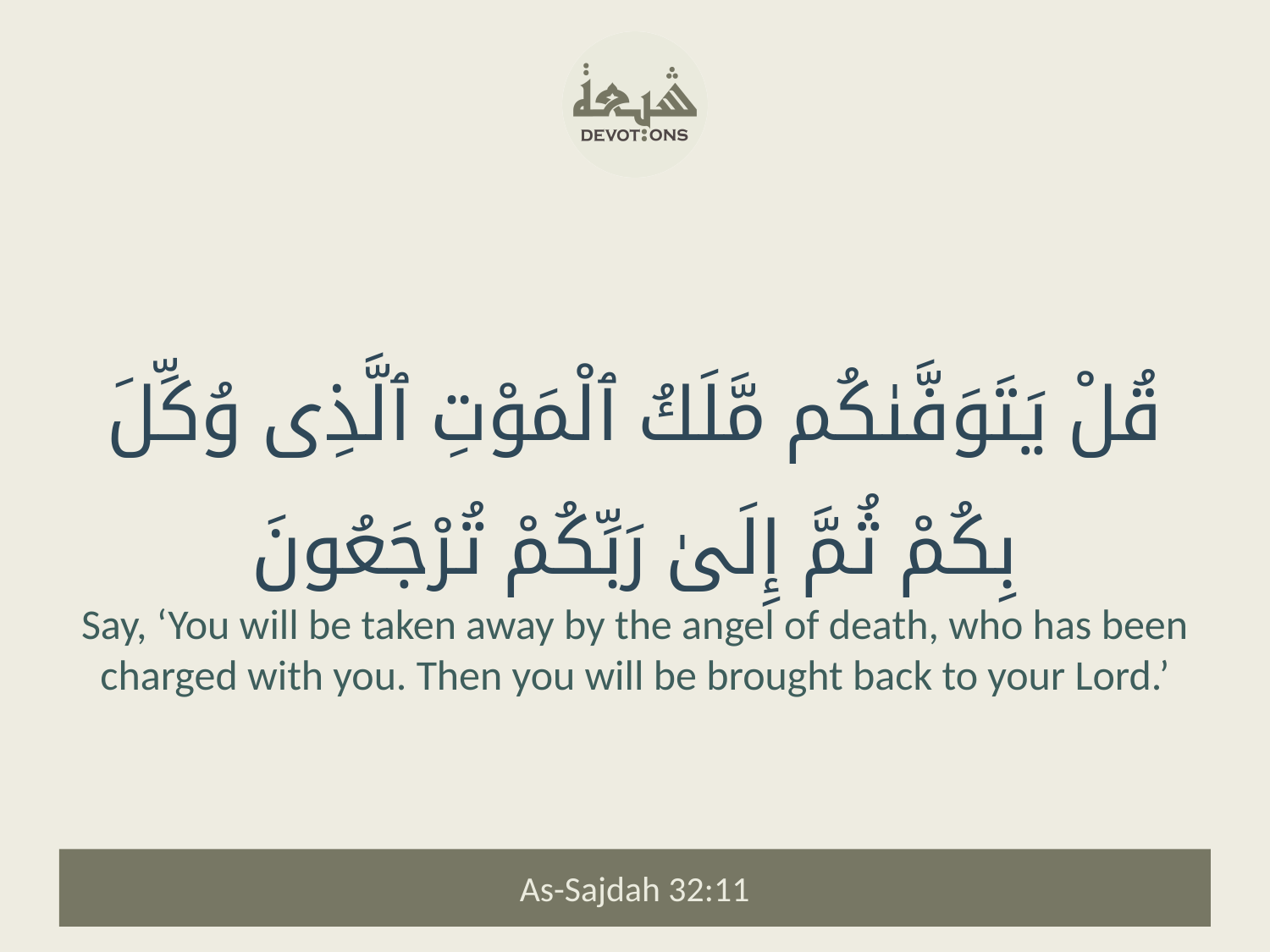

قُلْ يَتَوَفَّىٰكُم مَّلَكُ ٱلْمَوْتِ ٱلَّذِى وُكِّلَ بِكُمْ ثُمَّ إِلَىٰ رَبِّكُمْ تُرْجَعُونَ
Say, ‘You will be taken away by the angel of death, who has been charged with you. Then you will be brought back to your Lord.’
As-Sajdah 32:11